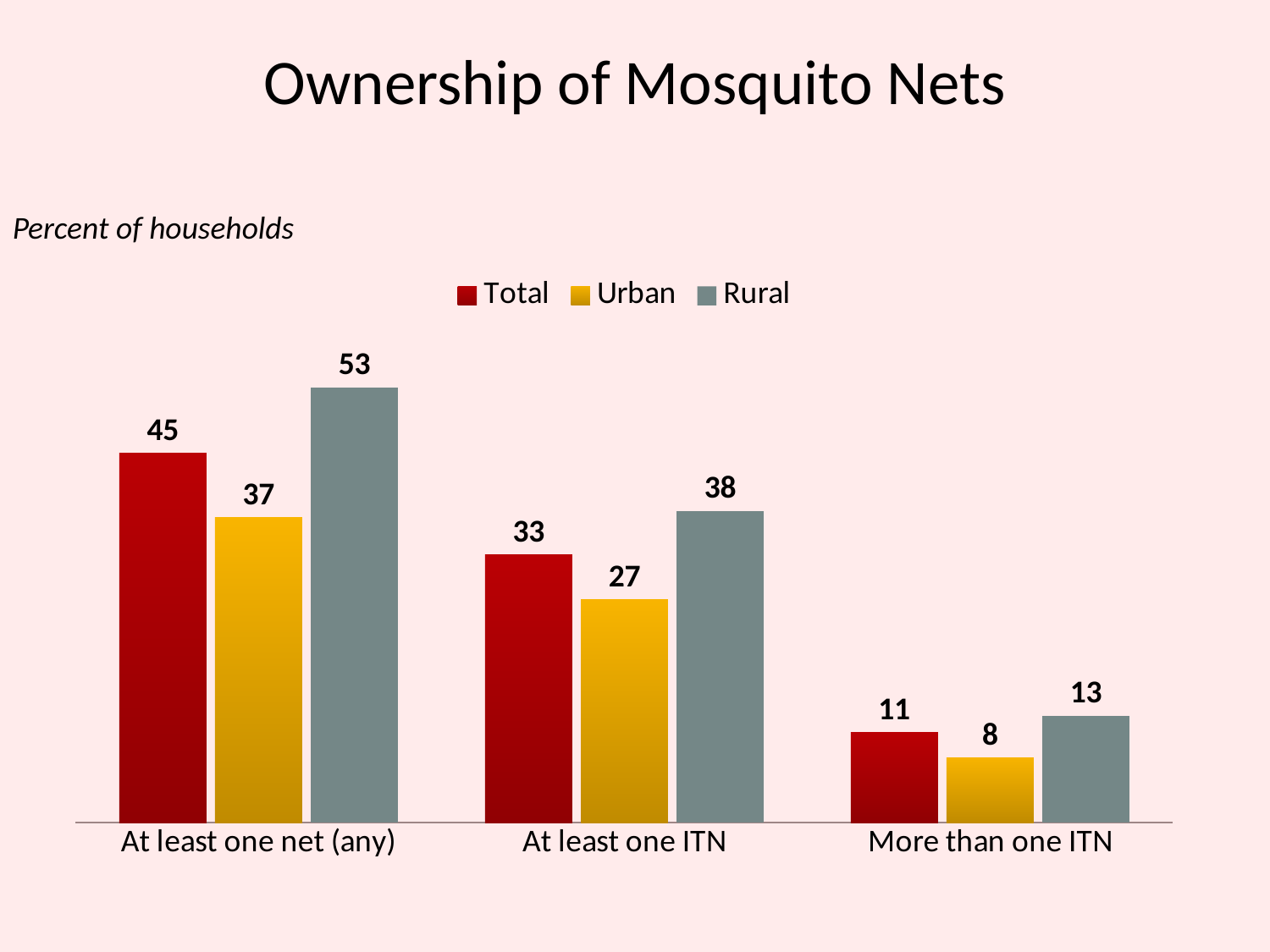

# Ownership of Mosquito Nets
Percent of households

### Chart

| Category | Total | Urban | Rural |
|---|---|---|---|
| At least one net (any) | 45.0 | 37.2 | 53.0 |
| At least one ITN | 32.6 | 27.2 | 38.0 |
| More than one ITN | 11.0 | 7.9 | 13.0 |